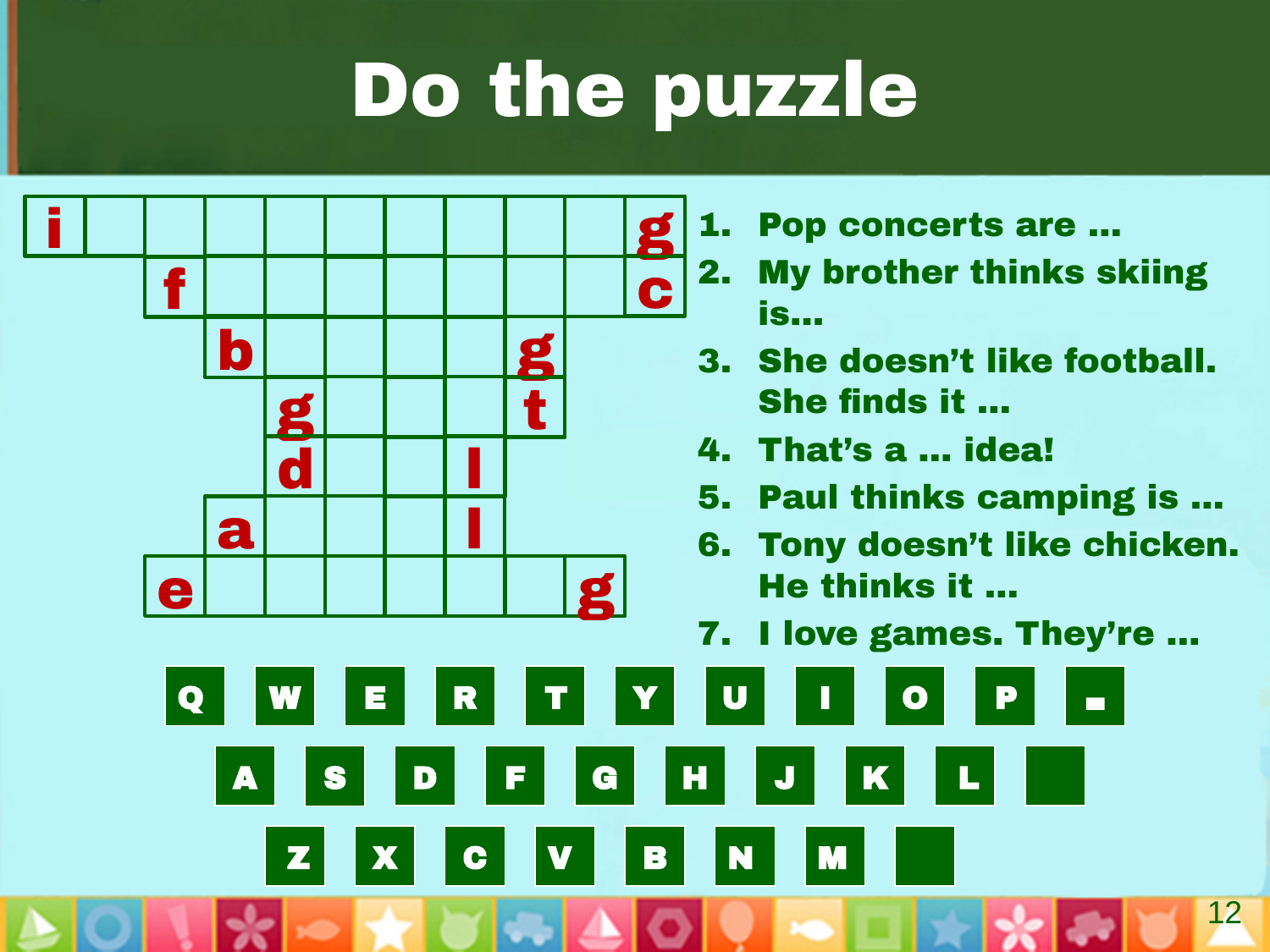

# Do the puzzle
i

g
Pop concerts are …
My brother thinks skiing is…
She doesn’t like football. She finds it …
That’s a … idea!
Paul thinks camping is …
Tony doesn’t like chicken. He thinks it …
I love games. They’re …

c

f

g

b

g

t
l
d

a

l

e

g
Q
W
E
R
 T
Y
U
I
O
 P
 -
A
S
D
 F
H
J
K
 L

G
 Z
X
C
V
B
N
M

12